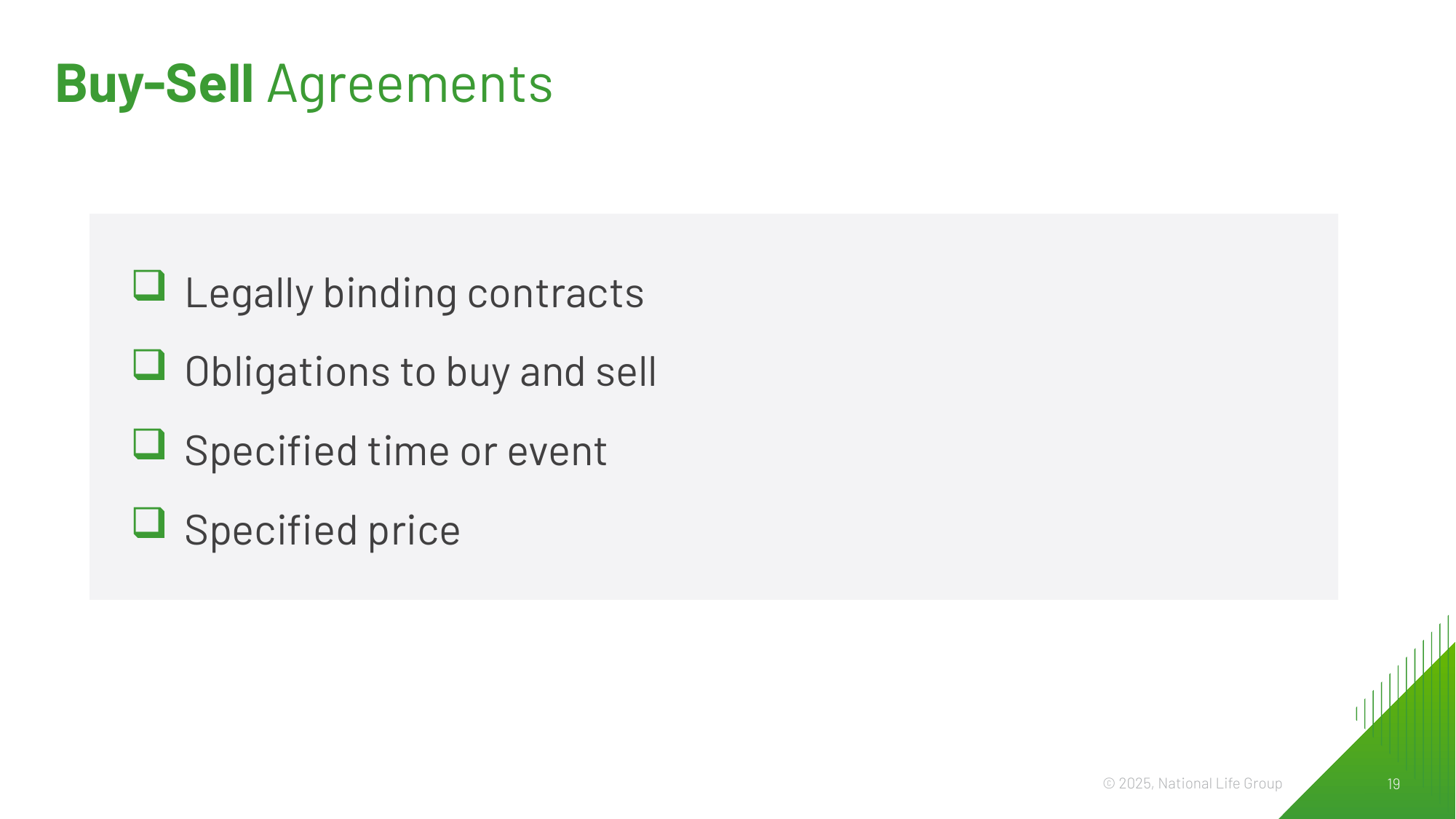

# Buy-Sell Agreements
Legally binding contracts
Obligations to buy and sell
Specified time or event
Specified price
 19